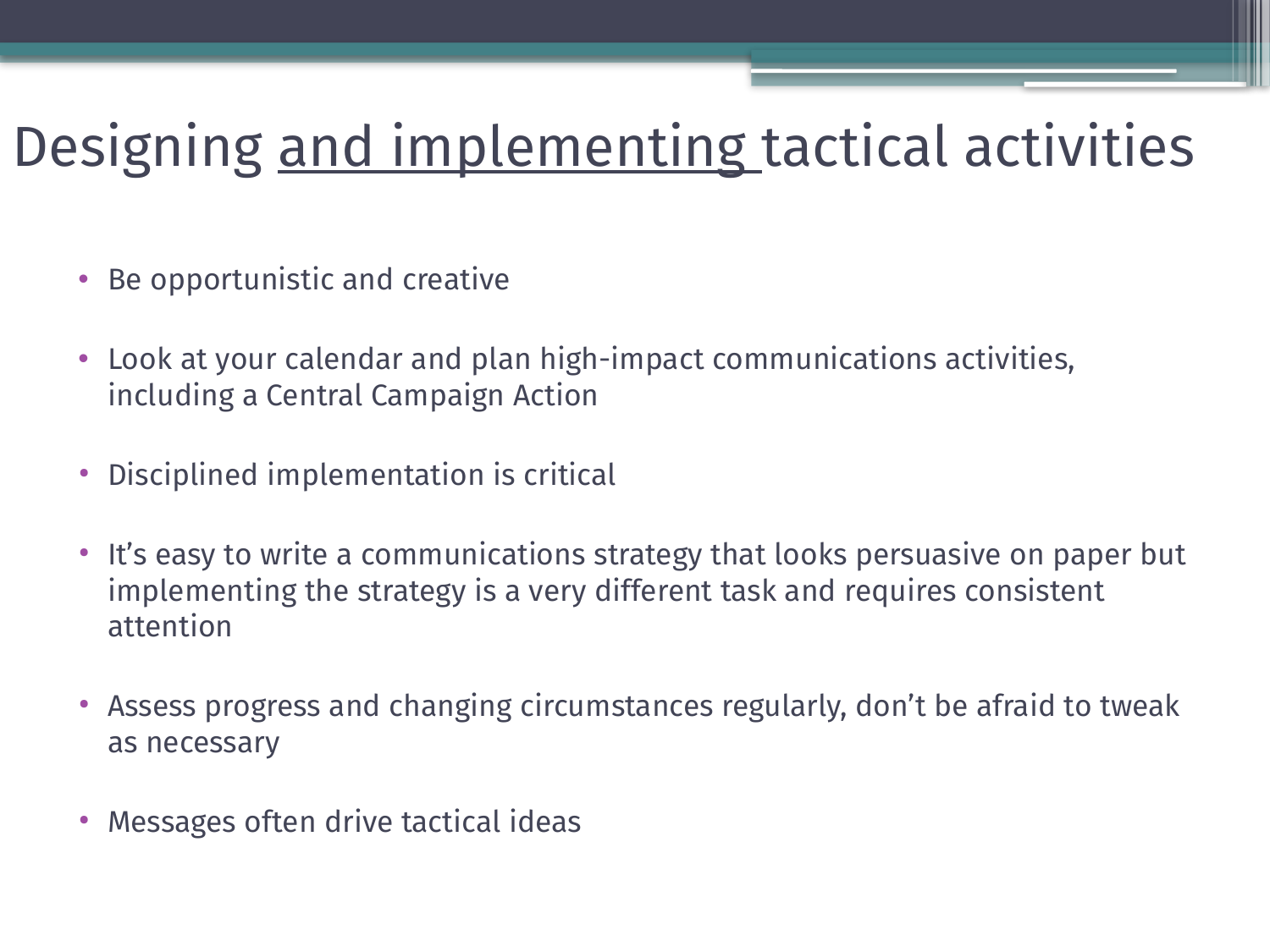

# Designing and implementing tactical activities
Be opportunistic and creative

Look at your calendar and plan high-impact communications activities, including a Central Campaign Action

Disciplined implementation is critical

It’s easy to write a communications strategy that looks persuasive on paper but implementing the strategy is a very different task and requires consistent attention

Assess progress and changing circumstances regularly, don’t be afraid to tweak as necessary

Messages often drive tactical ideas